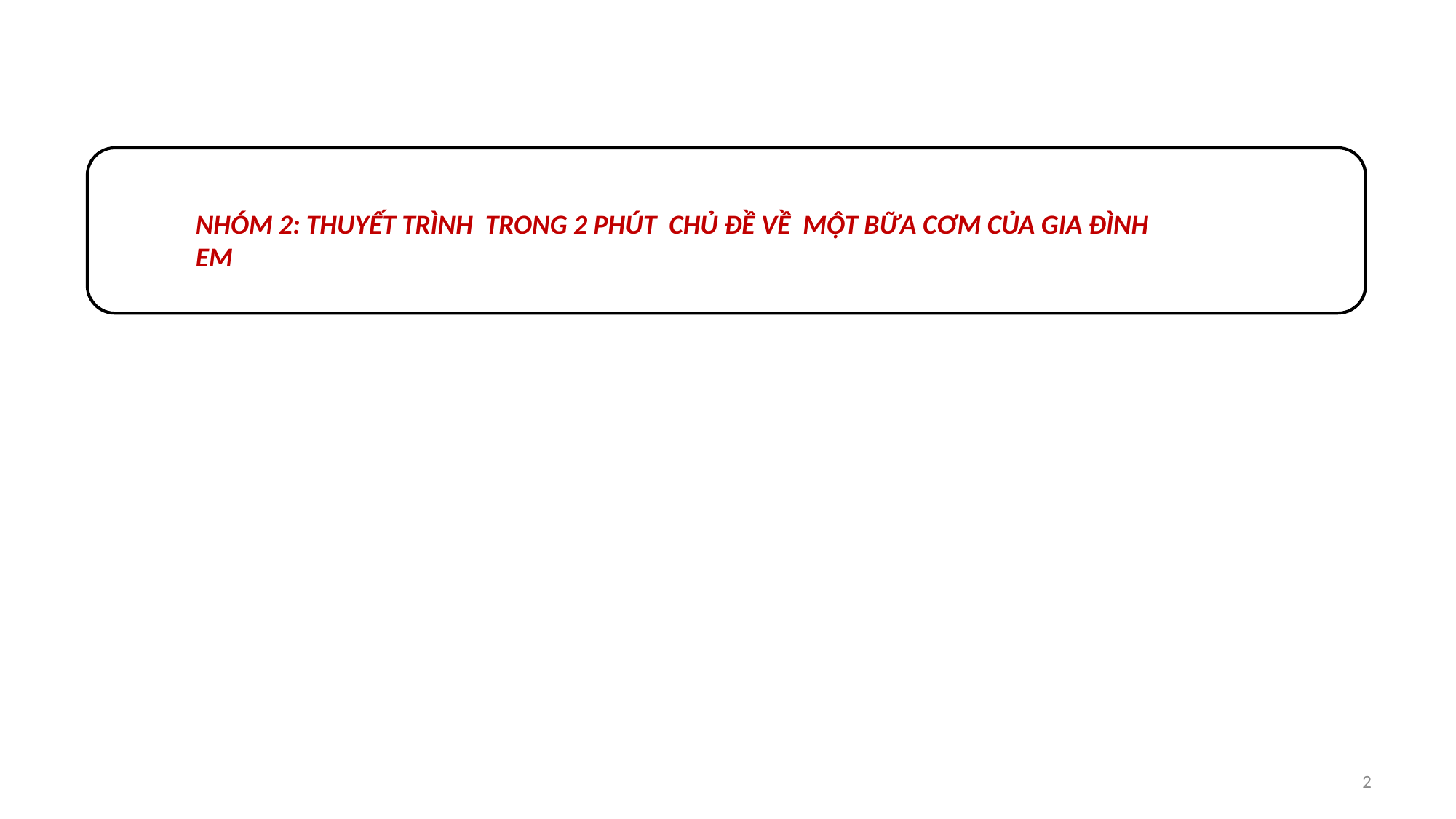

+ Than đá, dầu mỏ và khí thiên nhiên được tạo ra như thế nào?
+ Tại sao than đá được khuyến cáo là loại nhiên liệu gây ô nhiễm nhất trong các nguồn nguyên liệu hóa thạch
NHÓM 2: THUYẾT TRÌNH  TRONG 2 PHÚT  CHỦ ĐỀ VỀ  MỘT BỮA CƠM CỦA GIA ĐÌNH  EM
2